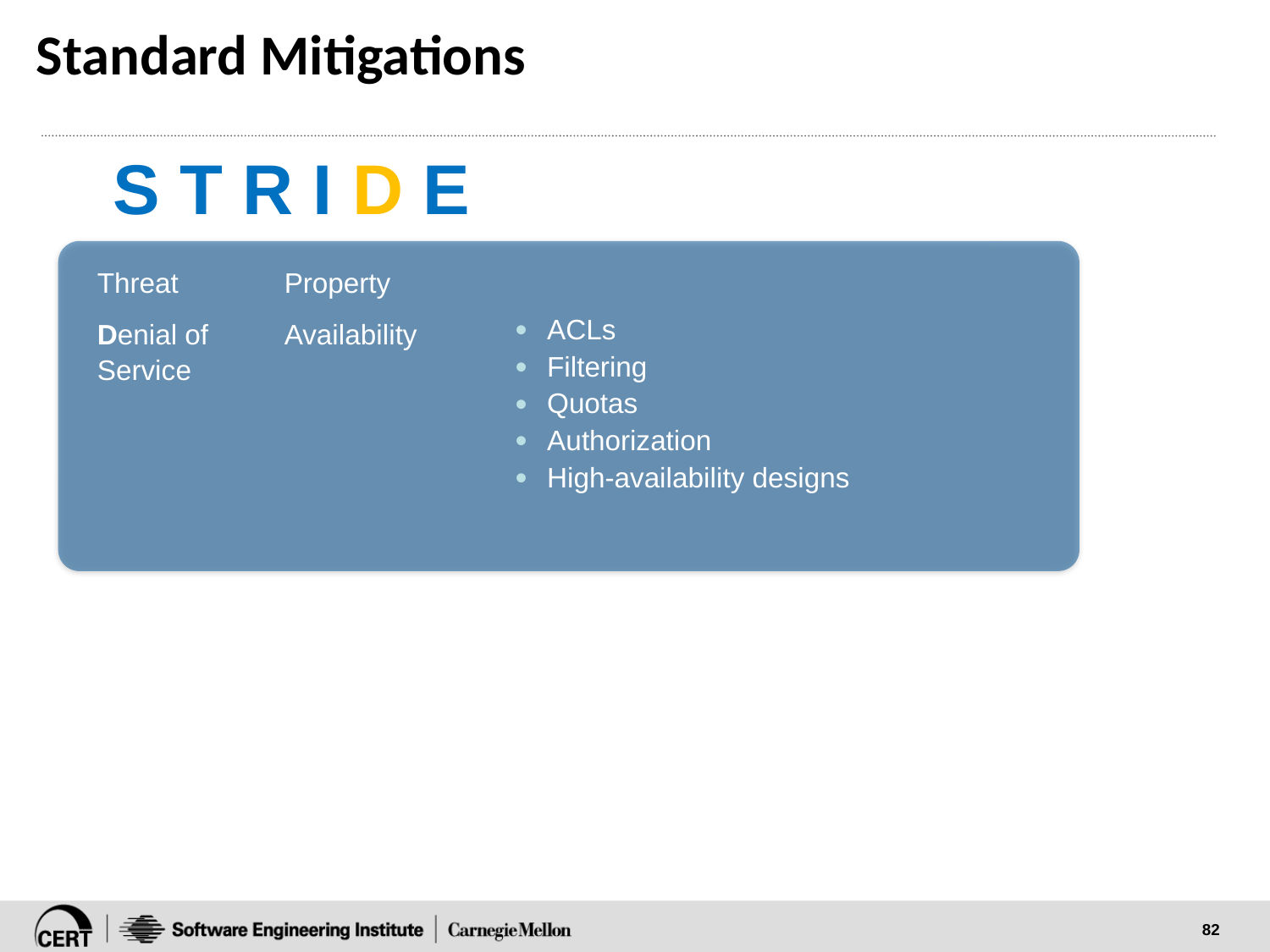

# Standard Mitigations
S T R I D E

| Threat | Property |  |
| --- | --- | --- |
| Denial of Service | Availability | ACLs Filtering Quotas Authorization High-availability designs |